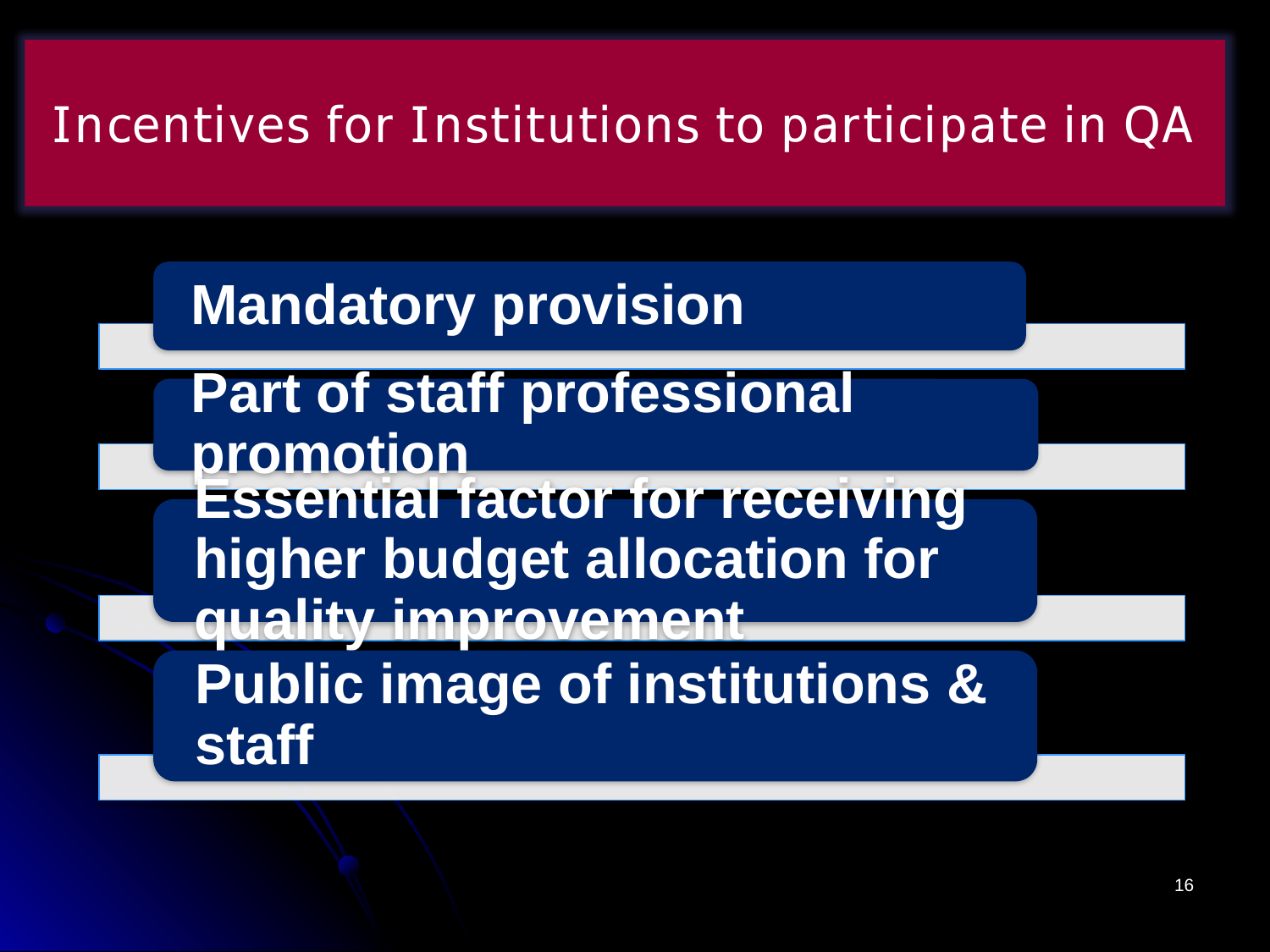

Incentives for Institutions to participate in QA
Mandatory provision
Part of staff professional promotion
Essential factor for receiving higher budget allocation for quality improvement
Public image of institutions & staff
16